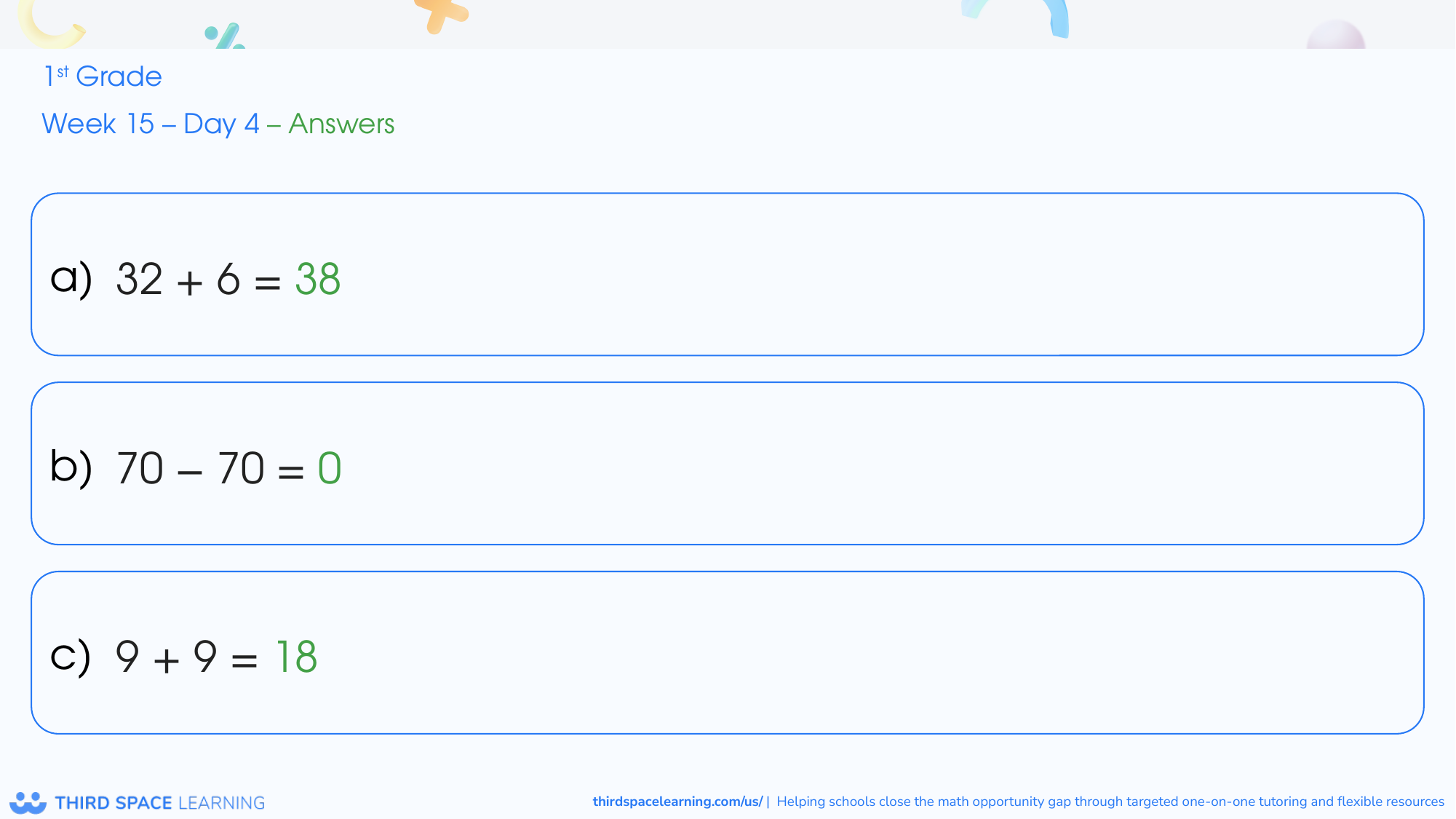

1st Grade
Week 15 – Day 4 – Answers
32 + 6 = 38
70 − 70 = 0
9 + 9 = 18